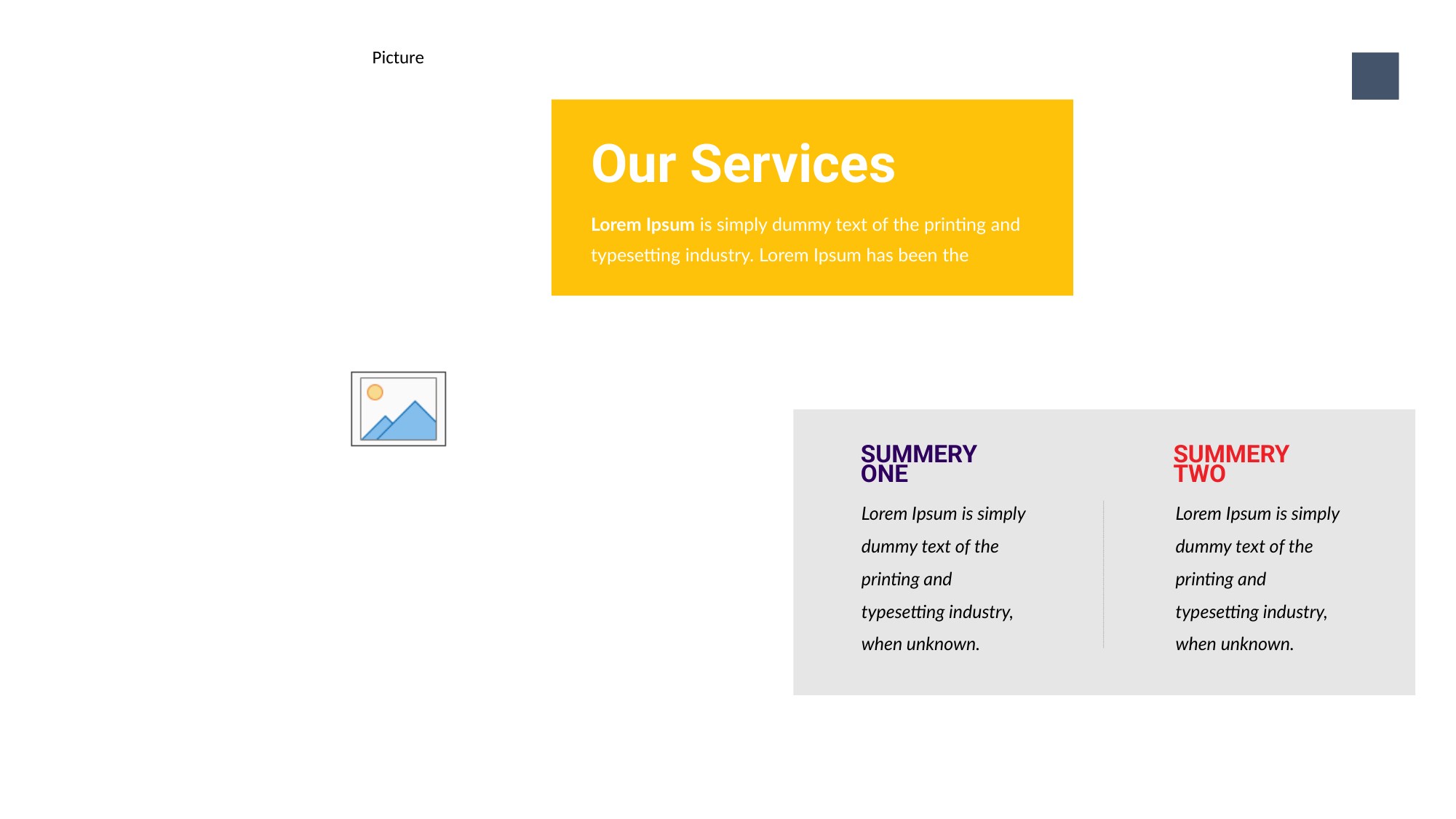

6

Our Services
Lorem Ipsum is simply dummy text of the printing and typesetting industry. Lorem Ipsum has been the

SUMMERY
ONE
Lorem Ipsum is simply dummy text of the printing and typesetting industry, when unknown.
SUMMERY
TWO
Lorem Ipsum is simply dummy text of the printing and typesetting industry, when unknown.